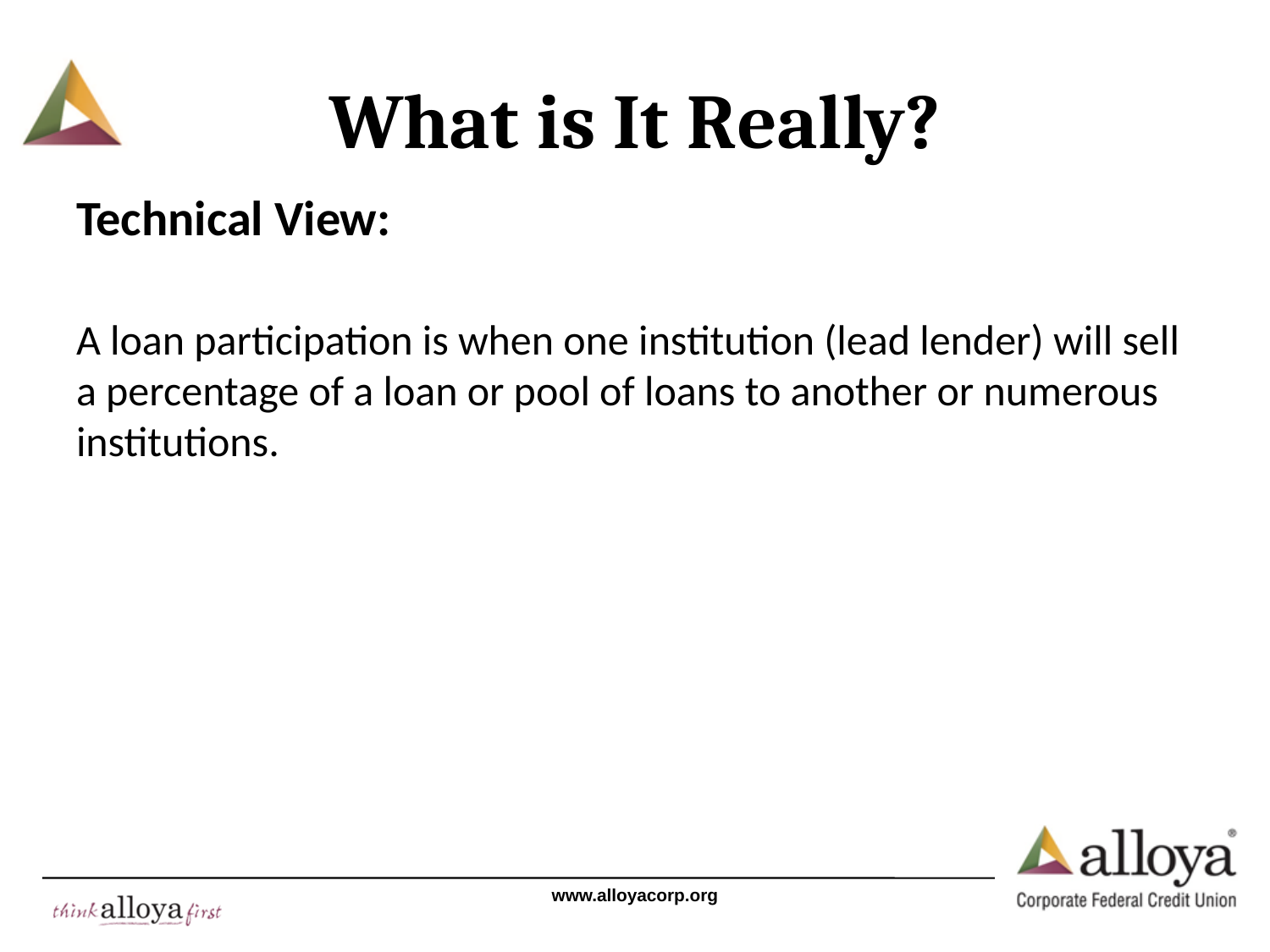

# What is It Really?
Technical View:

A loan participation is when one institution (lead lender) will sell a percentage of a loan or pool of loans to another or numerous institutions.